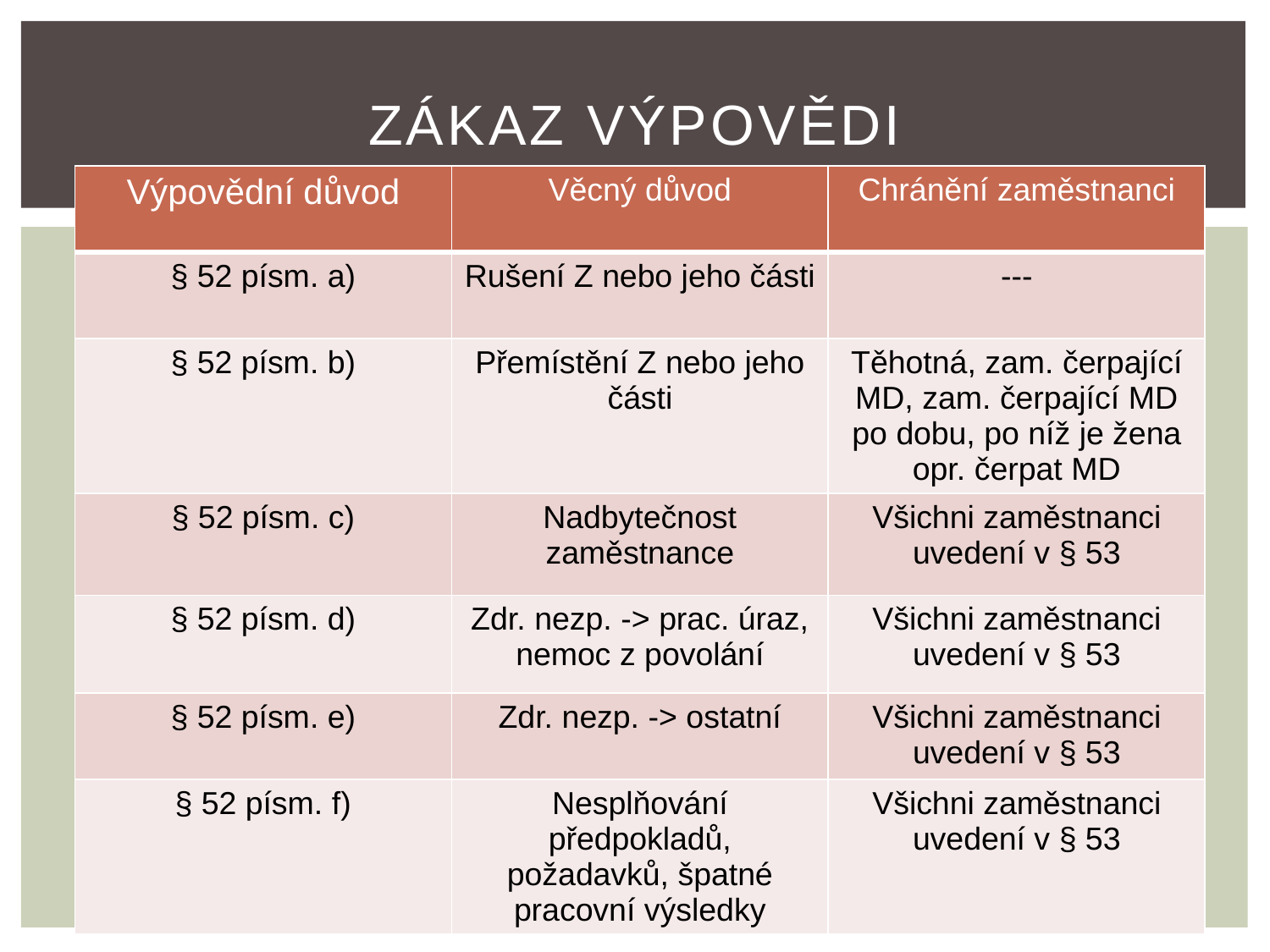

# zákaz výpovědi
| Výpovědní důvod | Věcný důvod | Chránění zaměstnanci |
| --- | --- | --- |
| § 52 písm. a) | Rušení Z nebo jeho části | --- |
| § 52 písm. b) | Přemístění Z nebo jeho části | Těhotná, zam. čerpající MD, zam. čerpající MD po dobu, po níž je žena opr. čerpat MD |
| § 52 písm. c) | Nadbytečnost zaměstnance | Všichni zaměstnanci uvedení v § 53 |
| § 52 písm. d) | Zdr. nezp. -> prac. úraz, nemoc z povolání | Všichni zaměstnanci uvedení v § 53 |
| § 52 písm. e) | Zdr. nezp. -> ostatní | Všichni zaměstnanci uvedení v § 53 |
| § 52 písm. f) | Nesplňování předpokladů, požadavků, špatné pracovní výsledky | Všichni zaměstnanci uvedení v § 53 |